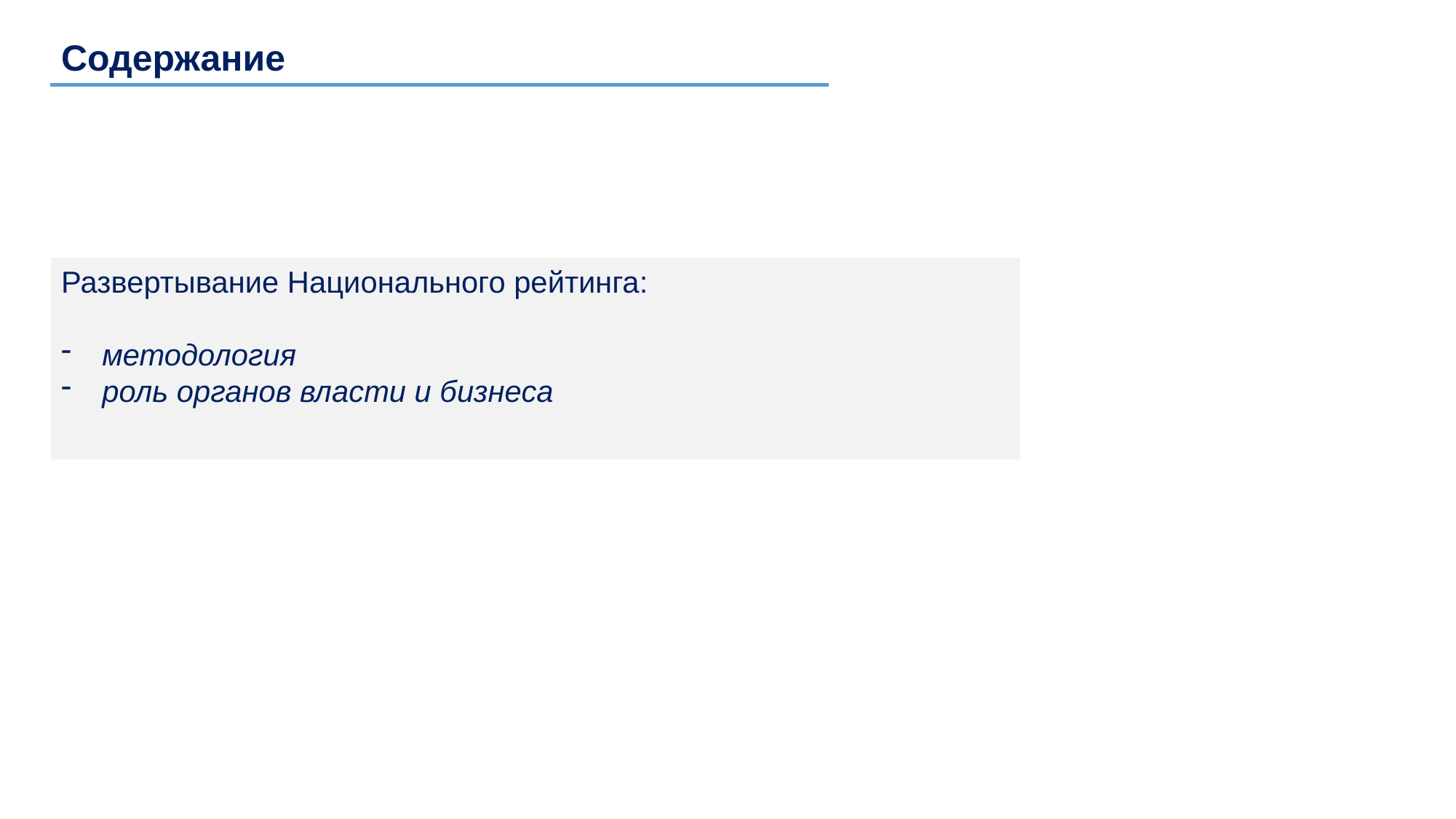

Содержание
|  |
| --- |
Развертывание Национального рейтинга:

методология
роль органов власти и бизнеса